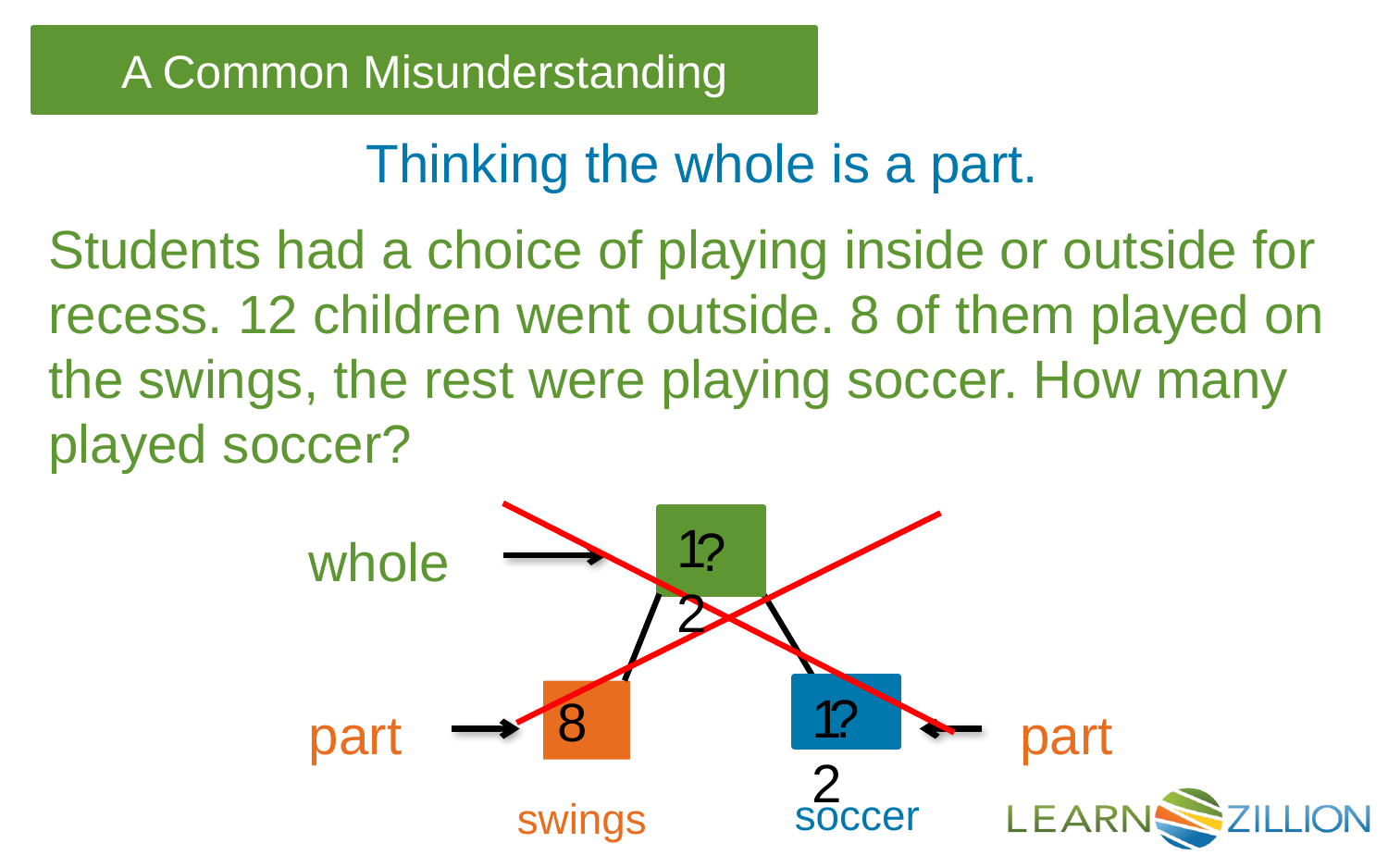

Thinking the whole is a part.
Students had a choice of playing inside or outside for recess. 12 children went outside. 8 of them played on the swings, the rest were playing soccer. How many played soccer?
12

?
whole
12
?

8
part
part
soccer
swings